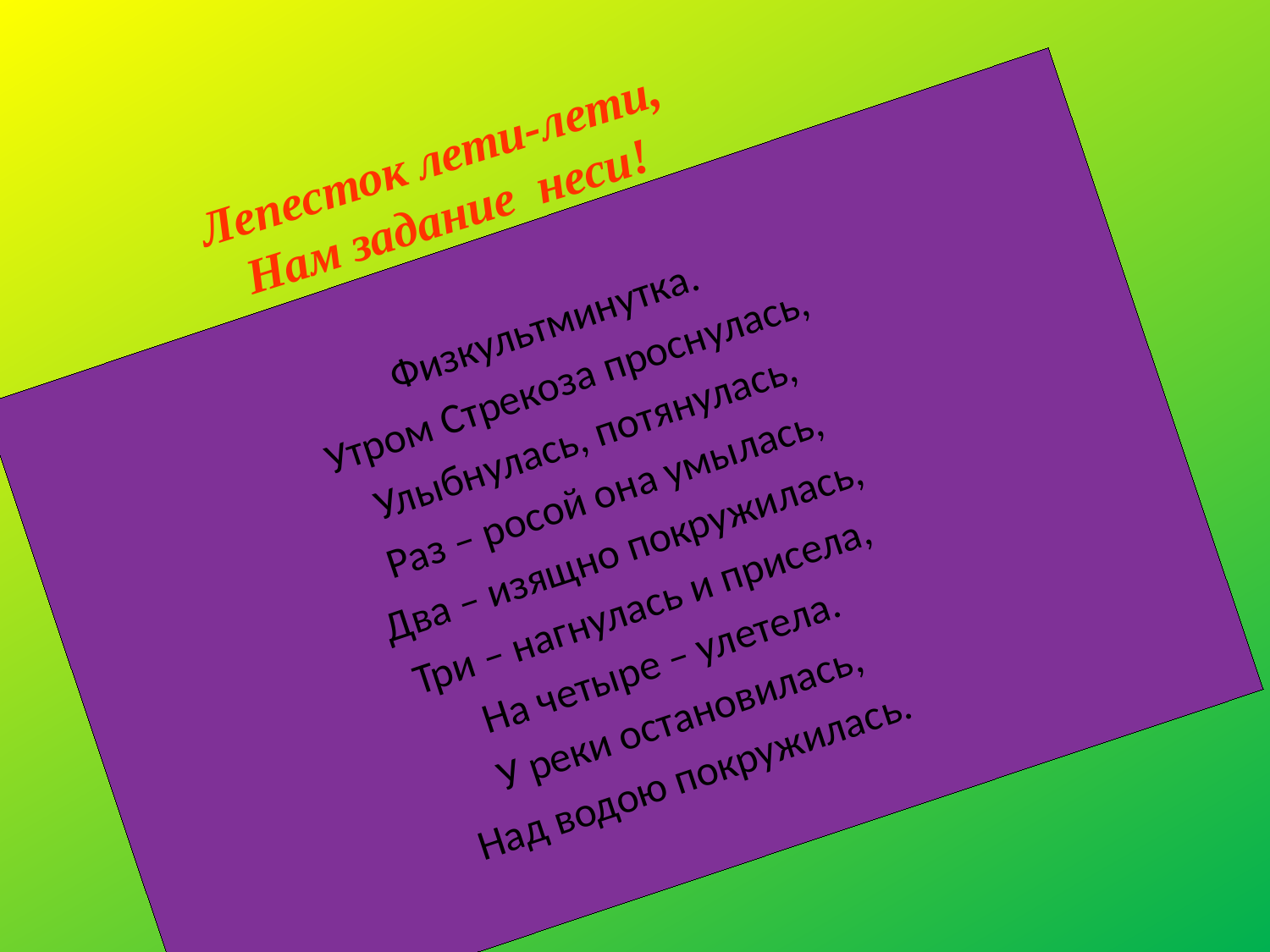

# Лепесток лети-лети, Нам задание  неси!
Физкультминутка.
Утром Стрекоза проснулась,
Улыбнулась, потянулась,
Раз – росой она умылась,
Два – изящно покружилась,
Три – нагнулась и присела,
На четыре – улетела.
У реки остановилась,
Над водою покружилась.